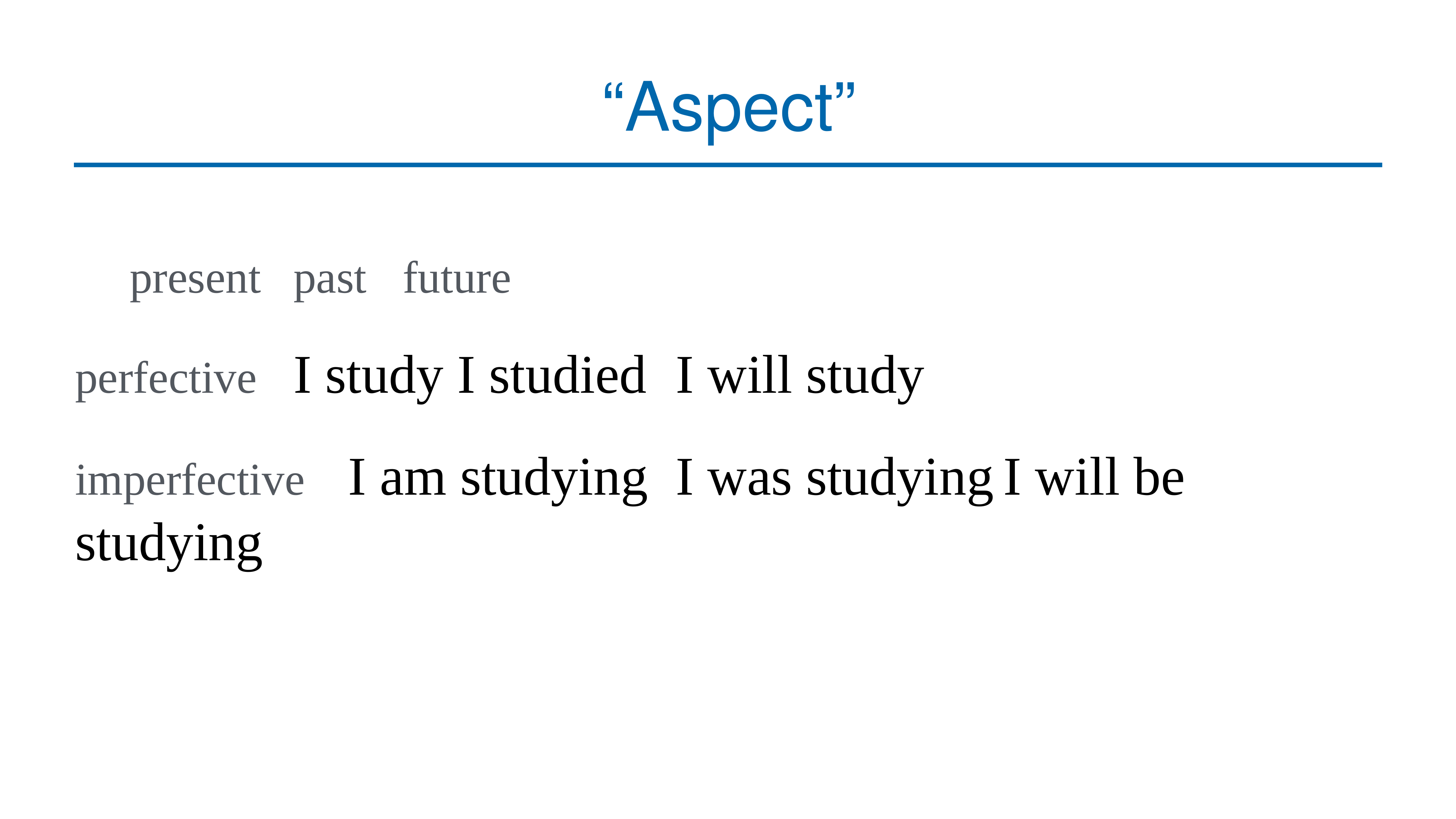

# “Aspect”
	present	past	future
perfective	I study	I studied	I will study
imperfective	I am studying	I was studying	I will be studying